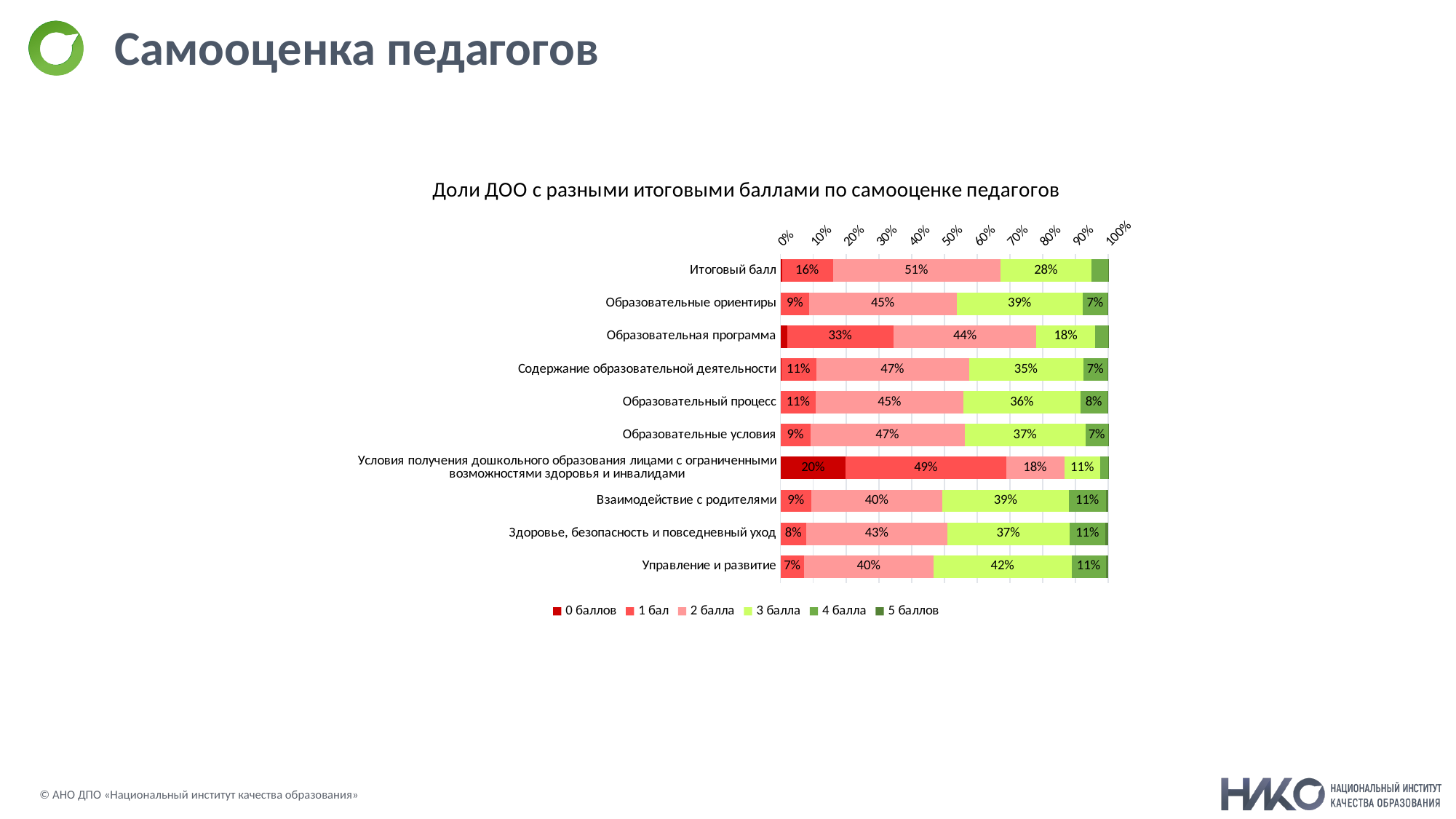

# Самооценка педагогов

### Chart: Доли ДОО с разными итоговыми баллами по самооценке педагогов

| Category | 0 баллов | 1 бал | 2 балла | 3 балла | 4 балла | 5 баллов |
|---|---|---|---|---|---|---|
| Итоговый балл | 0.004136115811242715 | 0.1554803534498966 | 0.5117503290092122 | 0.2782477909381463 | 0.050197405527354765 | 0.00018800526414739614 |
| Образовательные ориентиры | 0.0013160368490317729 | 0.08648242150780222 | 0.4500846023688663 | 0.38541079150216206 | 0.07426207933822147 | 0.0024440684339161497 |
| Образовательная программа | 0.020116563263771387 | 0.3252491069749953 | 0.4356081970295168 | 0.17973303252491069 | 0.038541079150216206 | 0.0007520210565895845 |
| Содержание образовательной деятельности | 0.0020680579056213573 | 0.1069749952998684 | 0.4662530550855424 | 0.3487497649934198 | 0.07482609513066366 | 0.0011280315848843769 |
| Образовательный процесс | 0.0013160368490317729 | 0.10622297424327881 | 0.45083662342545594 | 0.35777401767249484 | 0.08159428463996991 | 0.0022560631697687537 |
| Образовательные условия | 0.0007520210565895845 | 0.09024252679075014 | 0.4707651814250799 | 0.37055837563451777 | 0.06674186877232563 | 0.0009400263207369807 |
| Условия получения дошкольного образования лицами с ограниченными возможностями здоровья и инвалидами | 0.1994735852603873 | 0.4890016920473773 | 0.17860500094002632 | 0.10866704267719496 | 0.023688663282571912 | 0.0005640157924421884 |
| Взаимодействие с родителями | 0.001504042113179169 | 0.0926865952246663 | 0.4004512126339537 | 0.38522278623801465 | 0.11411919533746945 | 0.006016168452716676 |
| Здоровье, безопасность и повседневный уход | 0.0013160368490317729 | 0.0776461740928746 | 0.43034404963338974 | 0.37319044933258133 | 0.10960706899793195 | 0.007896221094190638 |
| Управление и развитие | 0.0011280315848843769 | 0.07012596352697875 | 0.39687911261515324 | 0.42000376010528295 | 0.10603496897913142 | 0.00582816318856928 |